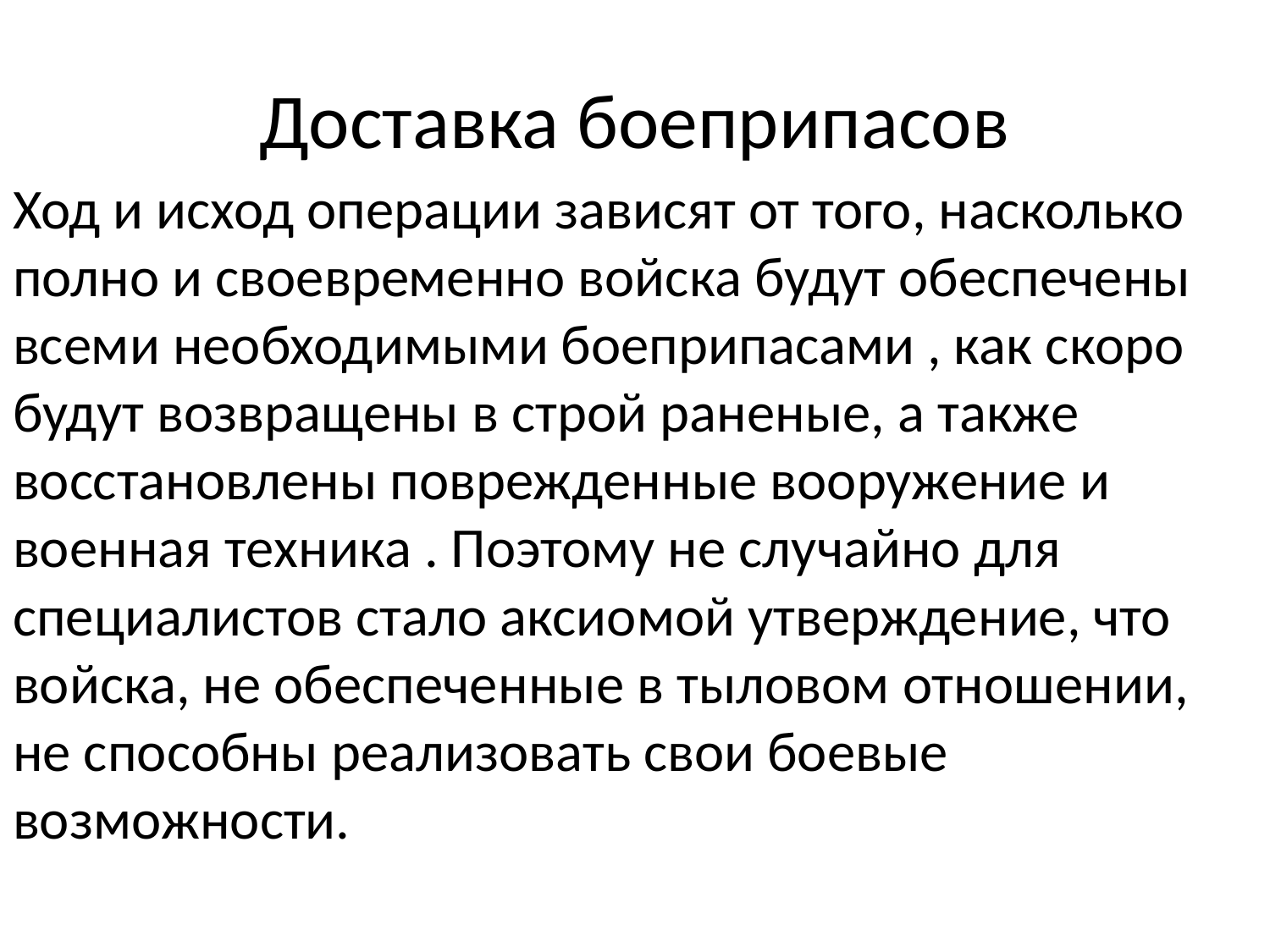

# Доставка боеприпасов
Ход и исход операции зависят от того, насколько полно и своевременно войска будут обеспечены всеми необходимыми боеприпасами , как скоро будут возвращены в строй раненые, а также восстановлены поврежденные вооружение и военная техника . Поэтому не случайно для специалистов стало аксиомой утверждение, что войска, не обеспеченные в тыловом отношении, не способны реализовать свои боевые возможности.